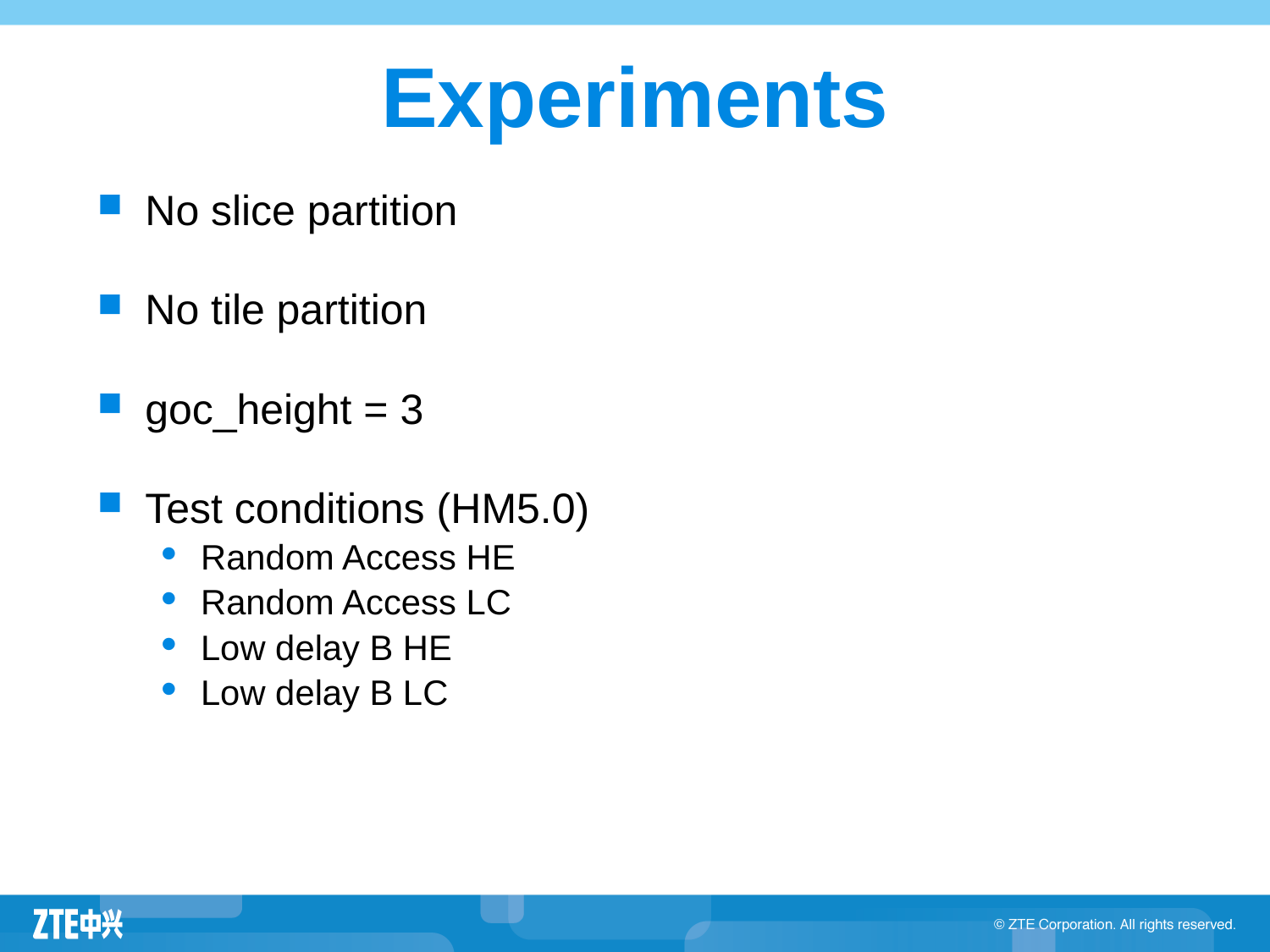

# Experiments
No slice partition

No tile partition

goc_height = 3

Test conditions (HM5.0)
Random Access HE
Random Access LC
Low delay B HE
Low delay B LC